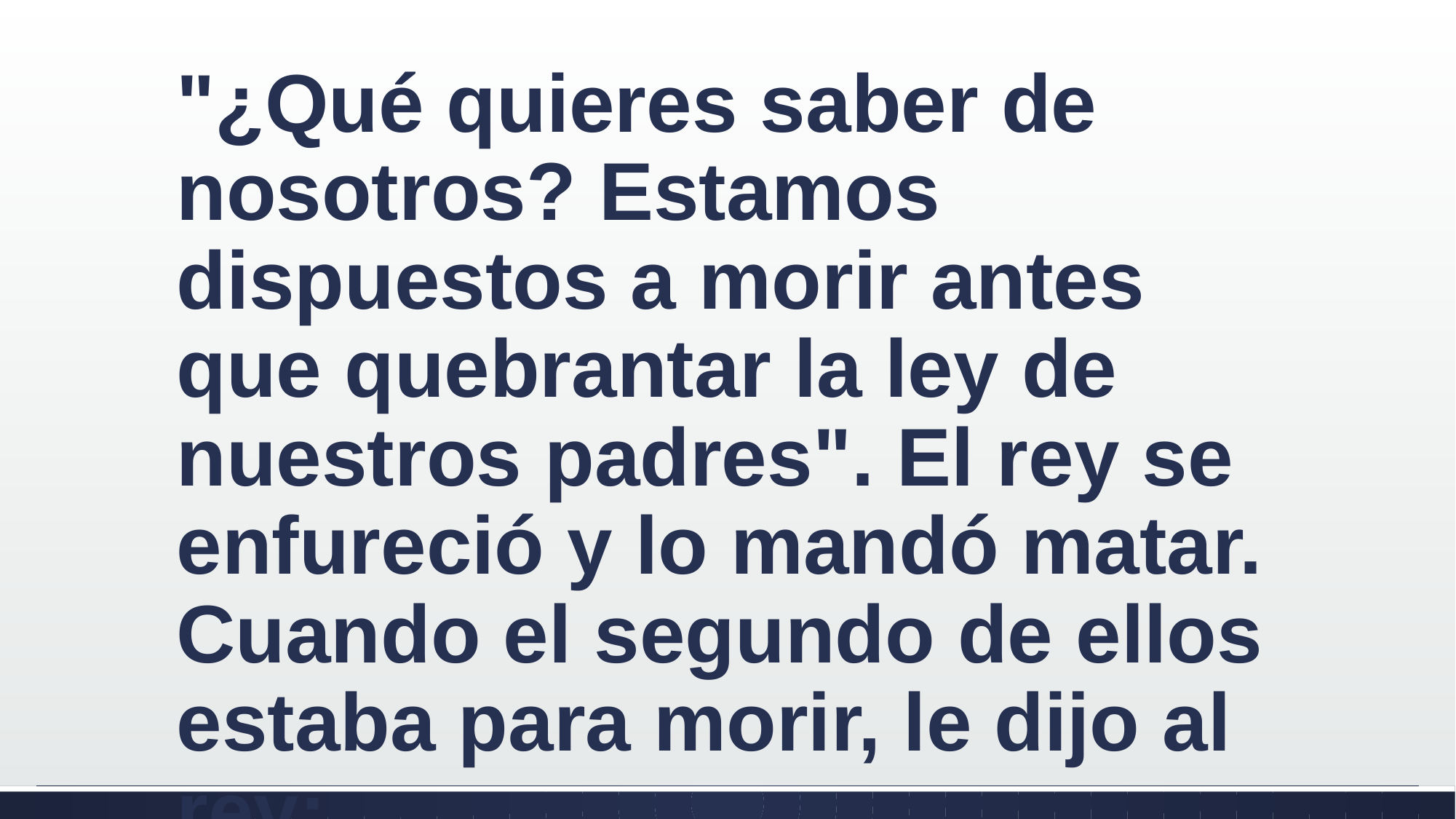

#
"¿Qué quieres saber de nosotros? Estamos dispuestos a morir antes que quebrantar la ley de nuestros padres". El rey se enfureció y lo mandó matar. Cuando el segundo de ellos estaba para morir, le dijo al rey: